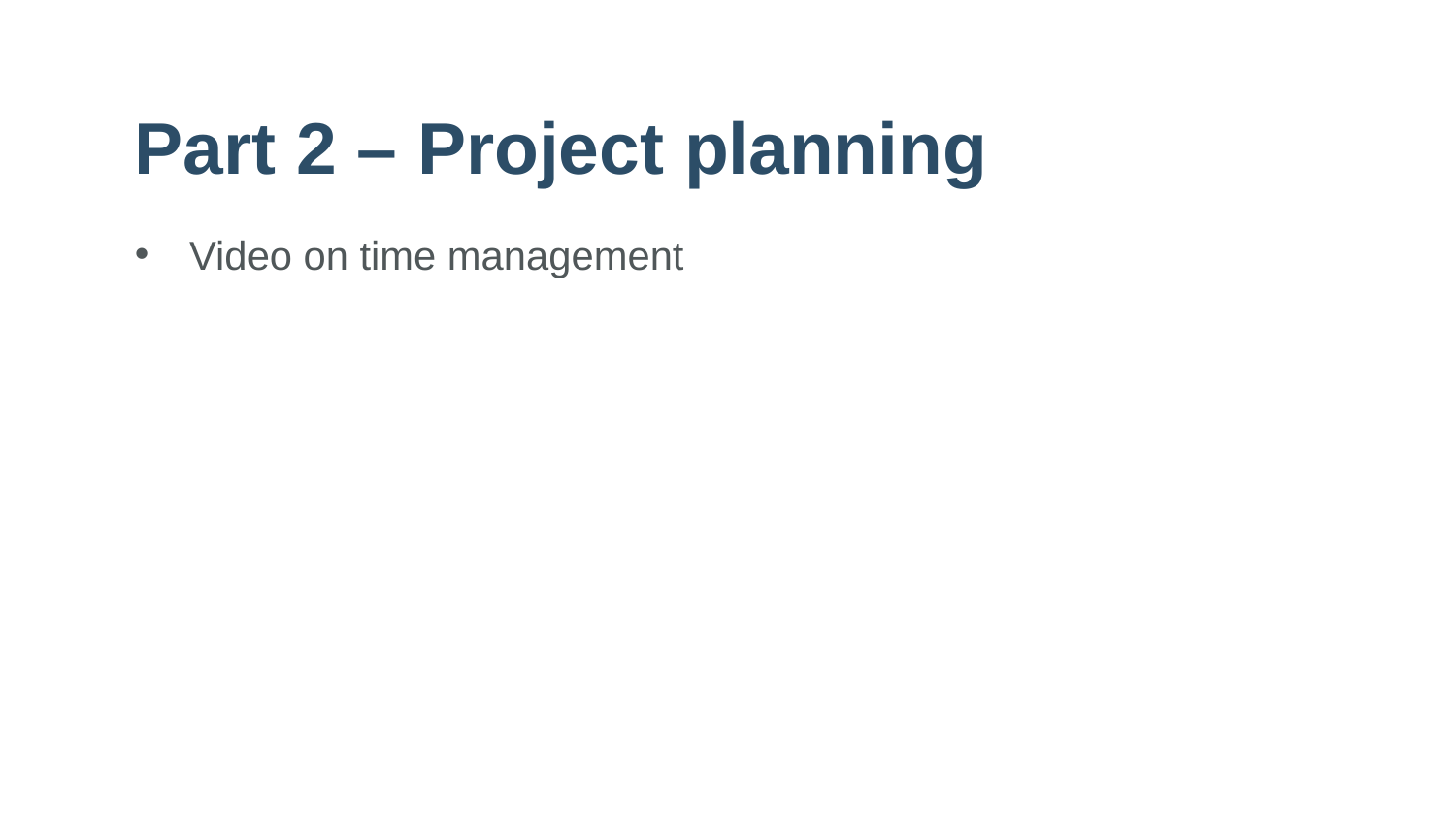

# Part 2 – Project planning
Video on time management